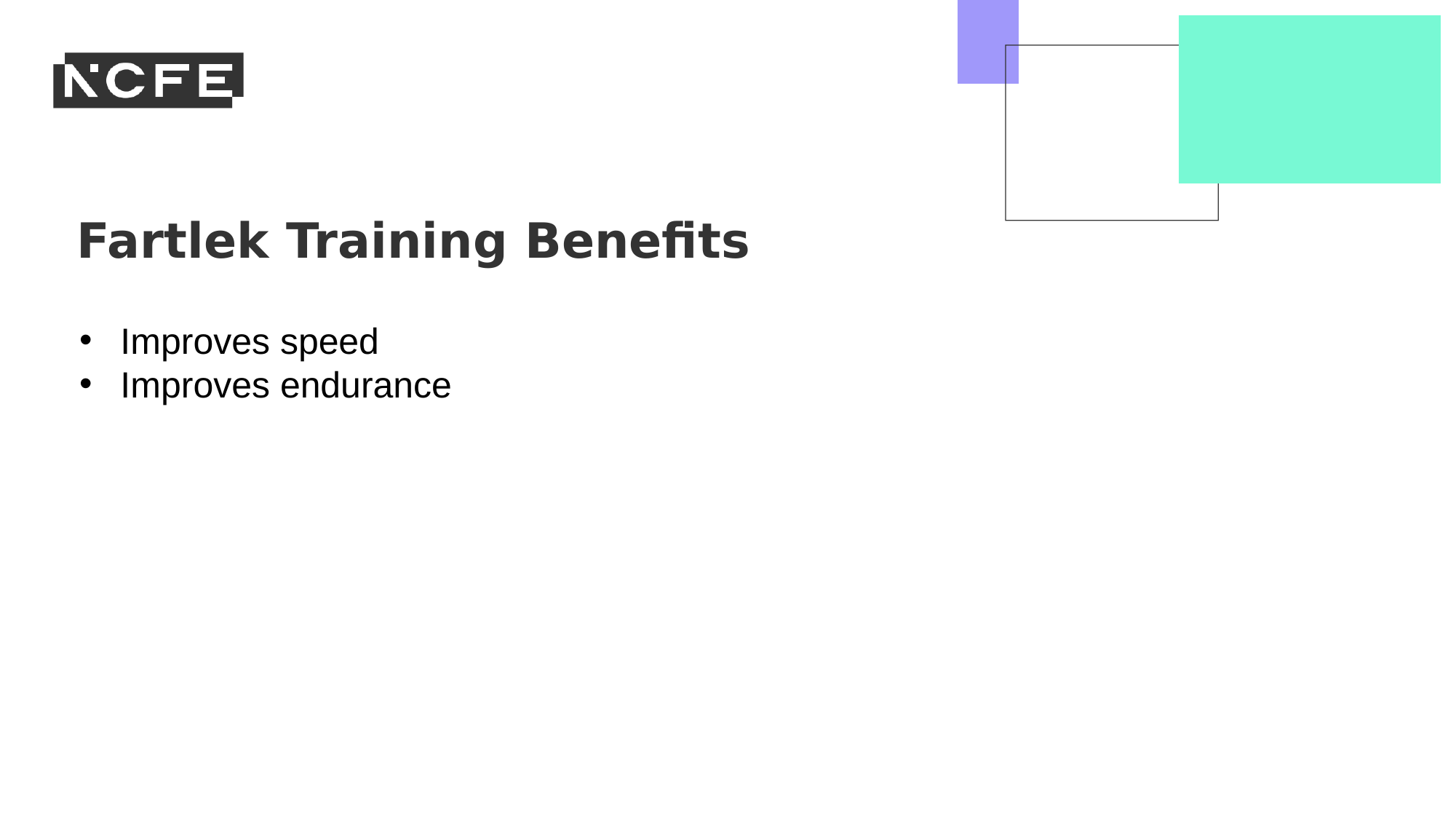

Fartlek Training Benefits
Improves speed
Improves endurance